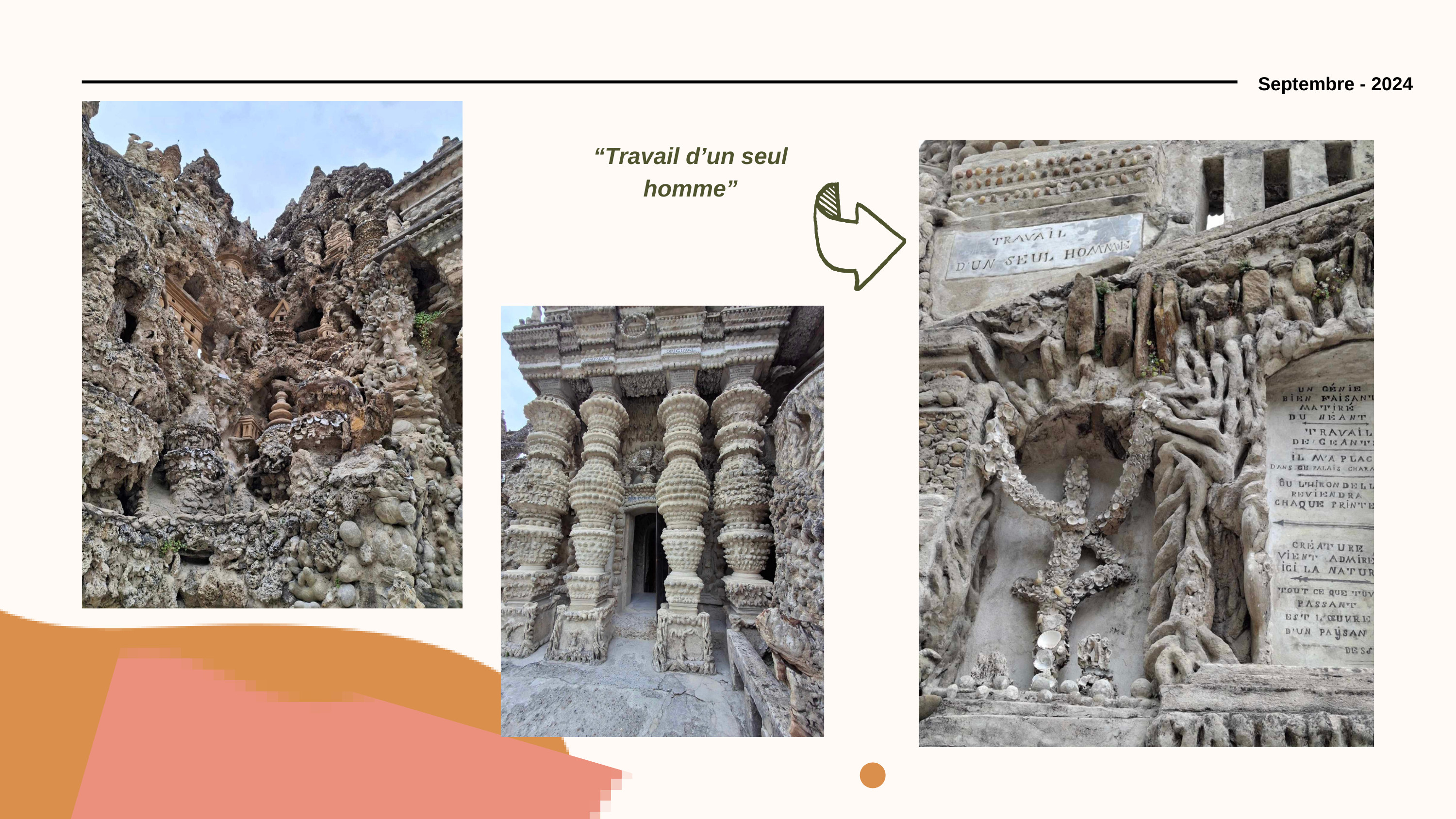

Septembre - 2024

“Travail d’un seul homme”